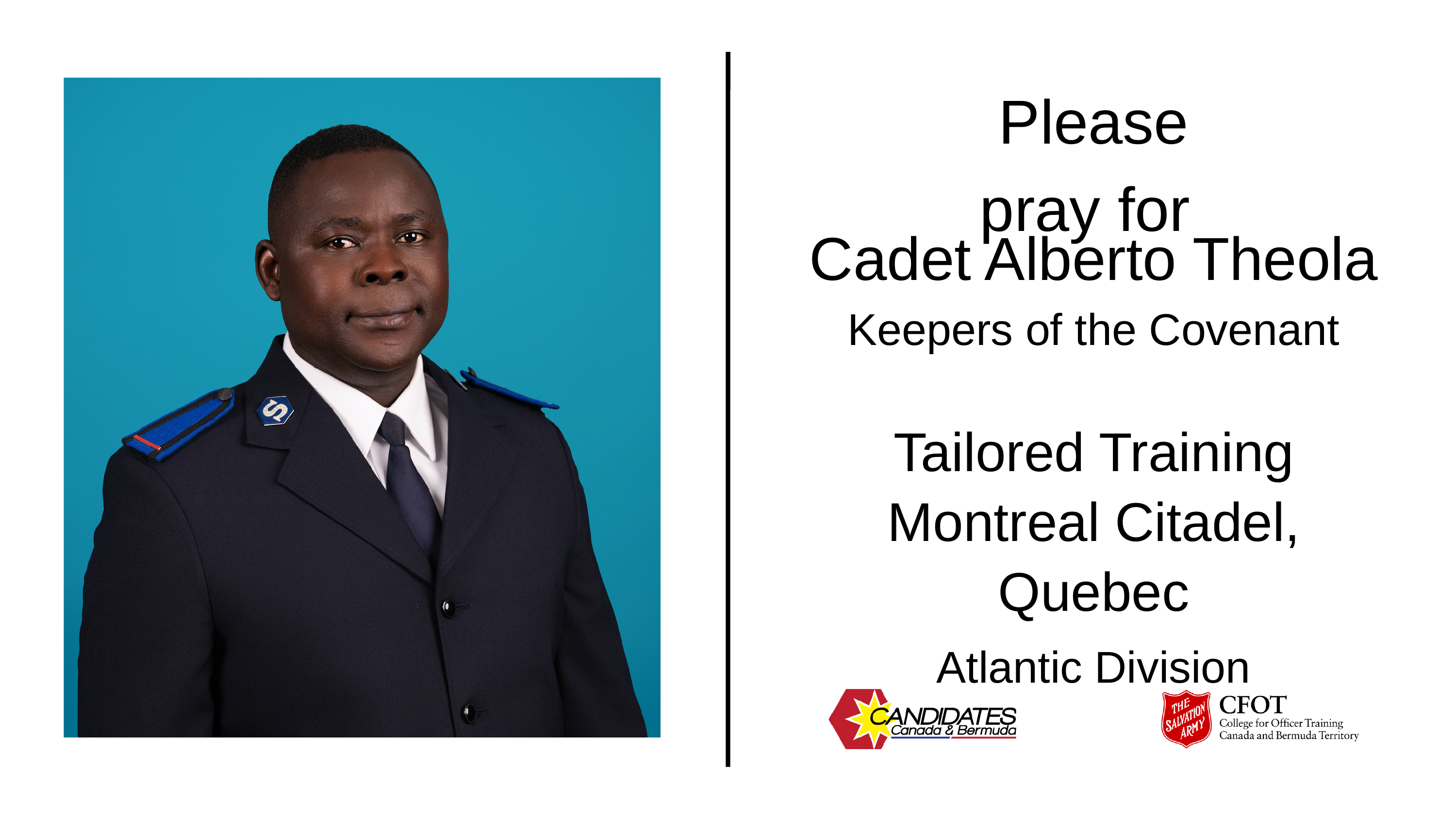

Please pray for

Cadet Alberto Theola
Keepers of the Covenant

Tailored Training
Montreal Citadel, Quebec
Atlantic Division